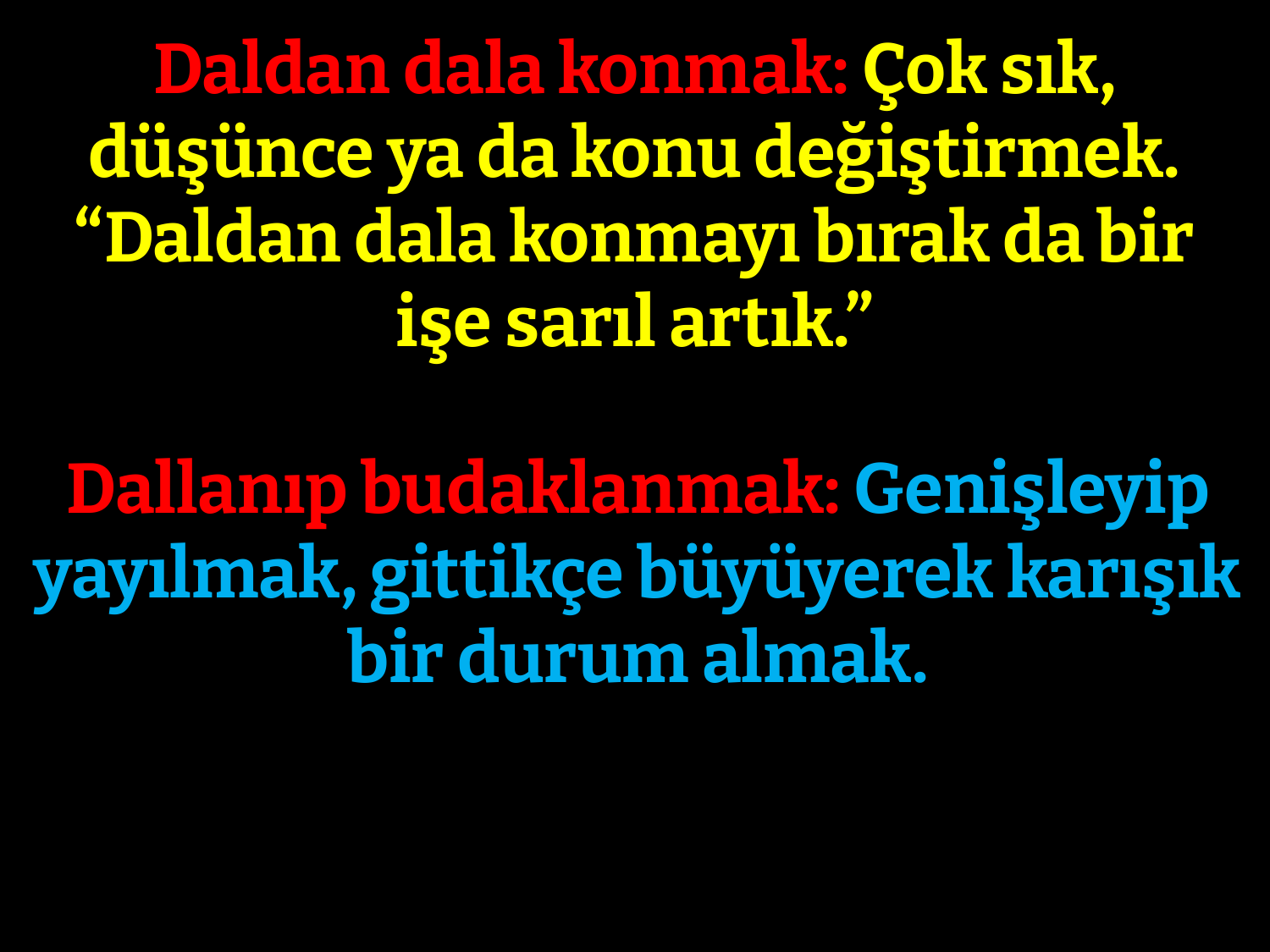

Daldan dala konmak: Çok sık, düşünce ya da konu değiştirmek. “Daldan dala konmayı bırak da bir işe sarıl artık.”
#
Dallanıp budaklanmak: Genişleyip yayılmak, gittikçe büyüyerek karışık bir durum almak.